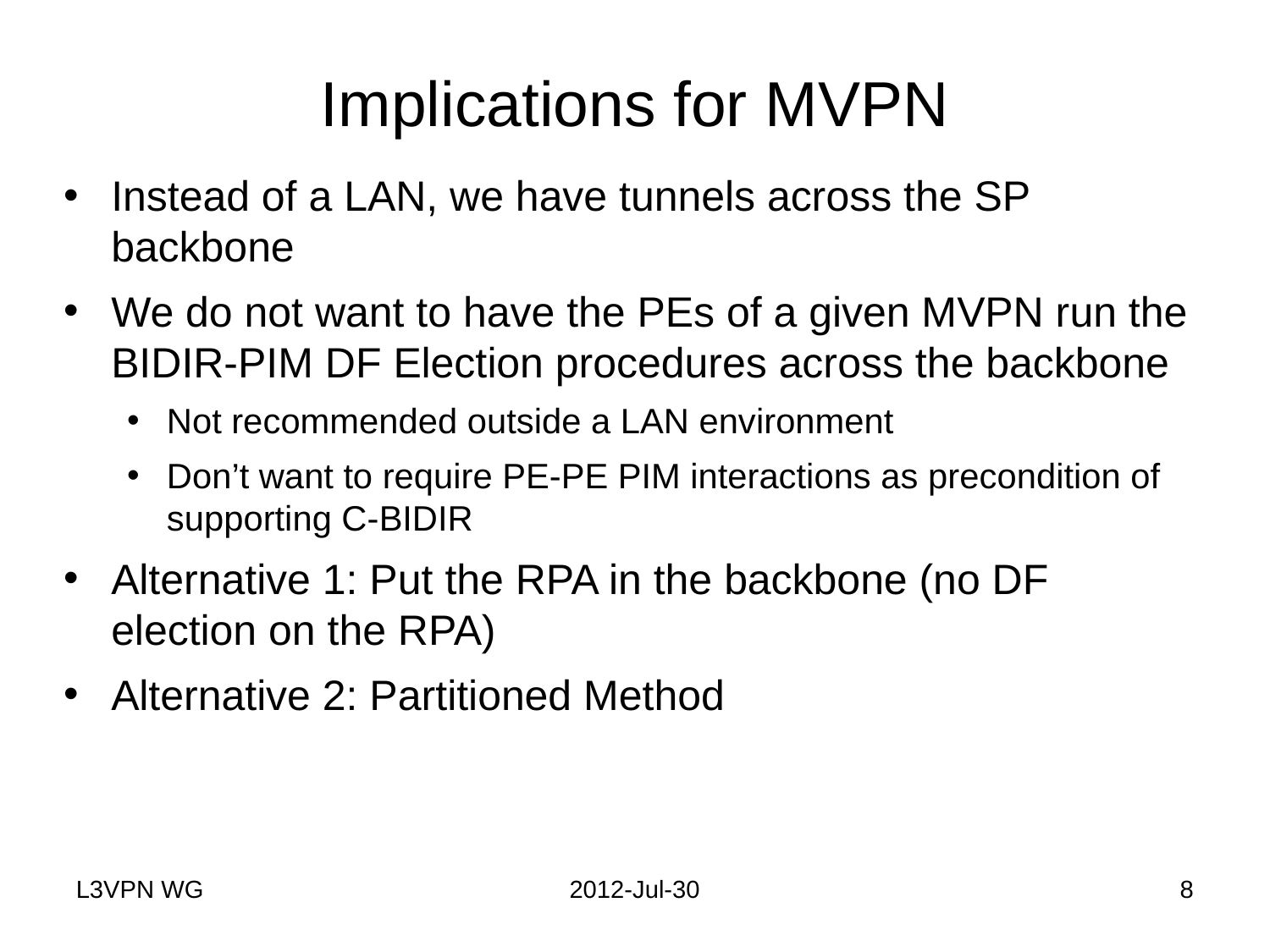

# Implications for MVPN
Instead of a LAN, we have tunnels across the SP backbone
We do not want to have the PEs of a given MVPN run the BIDIR-PIM DF Election procedures across the backbone
Not recommended outside a LAN environment
Don’t want to require PE-PE PIM interactions as precondition of supporting C-BIDIR
Alternative 1: Put the RPA in the backbone (no DF election on the RPA)
Alternative 2: Partitioned Method

L3VPN WG
2012-Jul-30
8